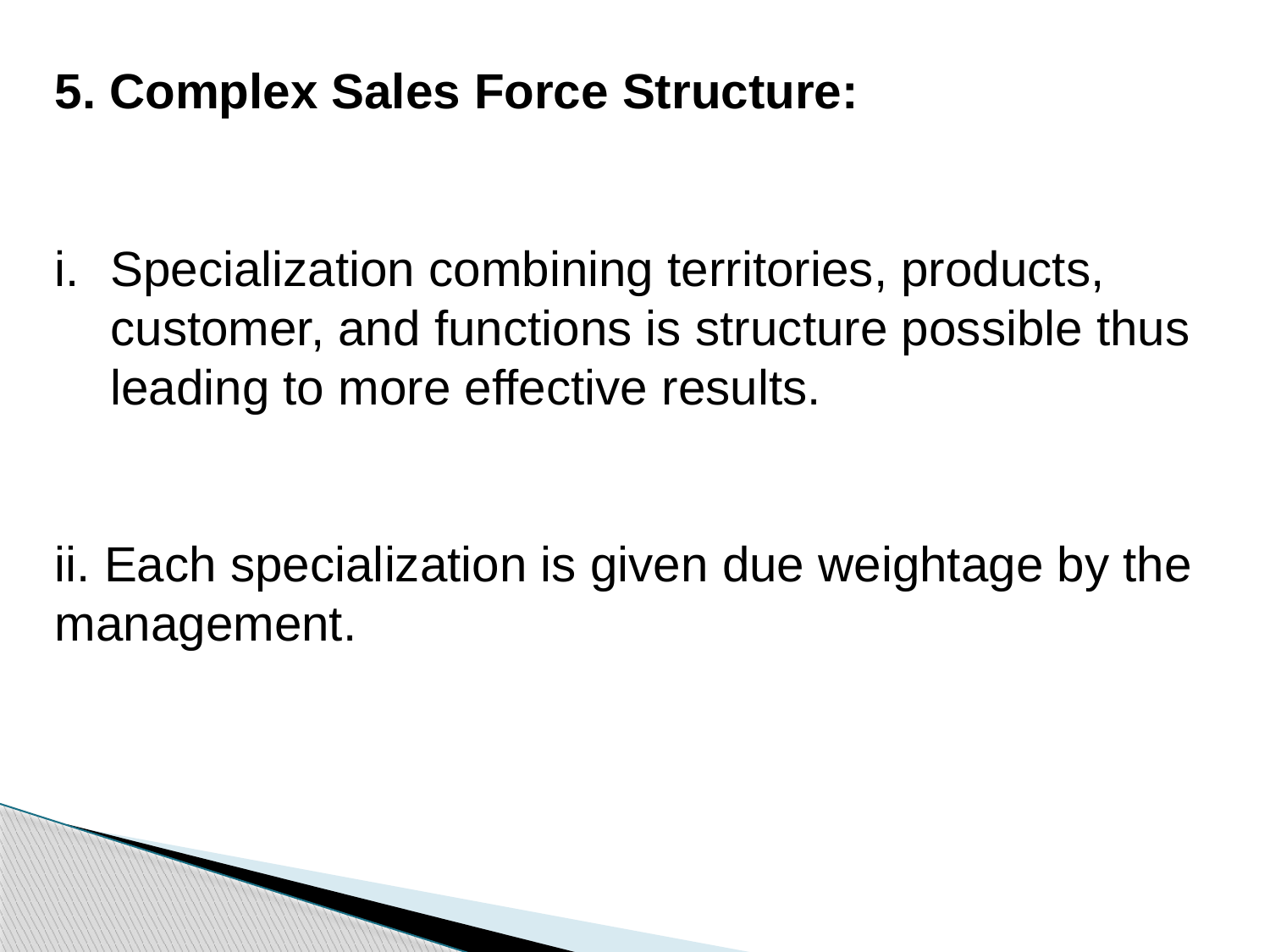

5. Complex Sales Force Structure:

Specialization combining territories, products, customer, and functions is structure possible thus leading to more effective results.

ii. Each specialization is given due weightage by the management.